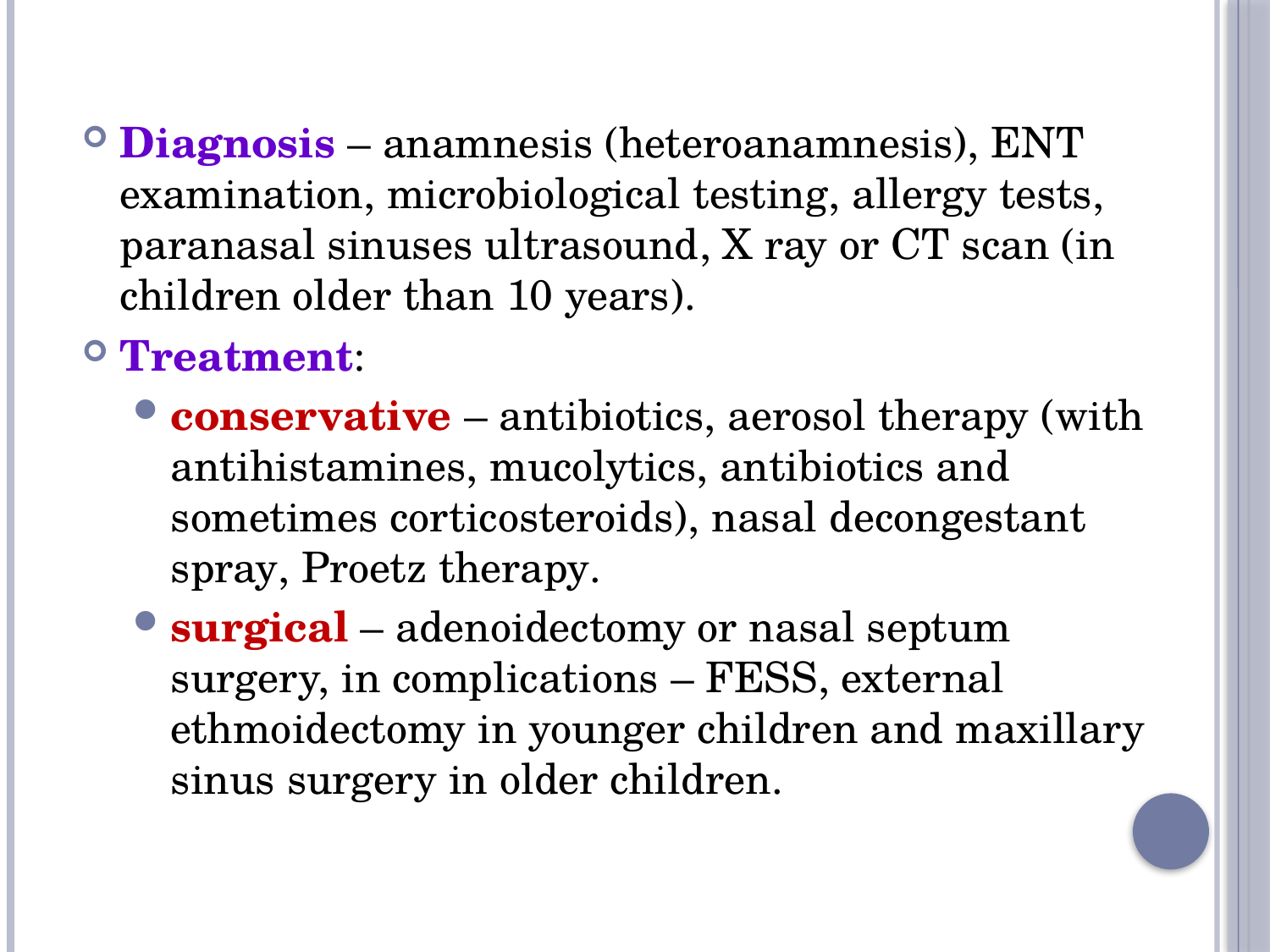

Diagnosis – anamnesis (heteroanamnesis), ENT examination, microbiological testing, allergy tests, paranasal sinuses ultrasound, X ray or CT scan (in children older than 10 years).
Treatment:
conservative – antibiotics, aerosol therapy (with antihistamines, mucolytics, antibiotics and sometimes corticosteroids), nasal decongestant spray, Proetz therapy.
surgical – adenoidectomy or nasal septum surgery, in complications – FESS, external ethmoidectomy in younger children and maxillary sinus surgery in older children.